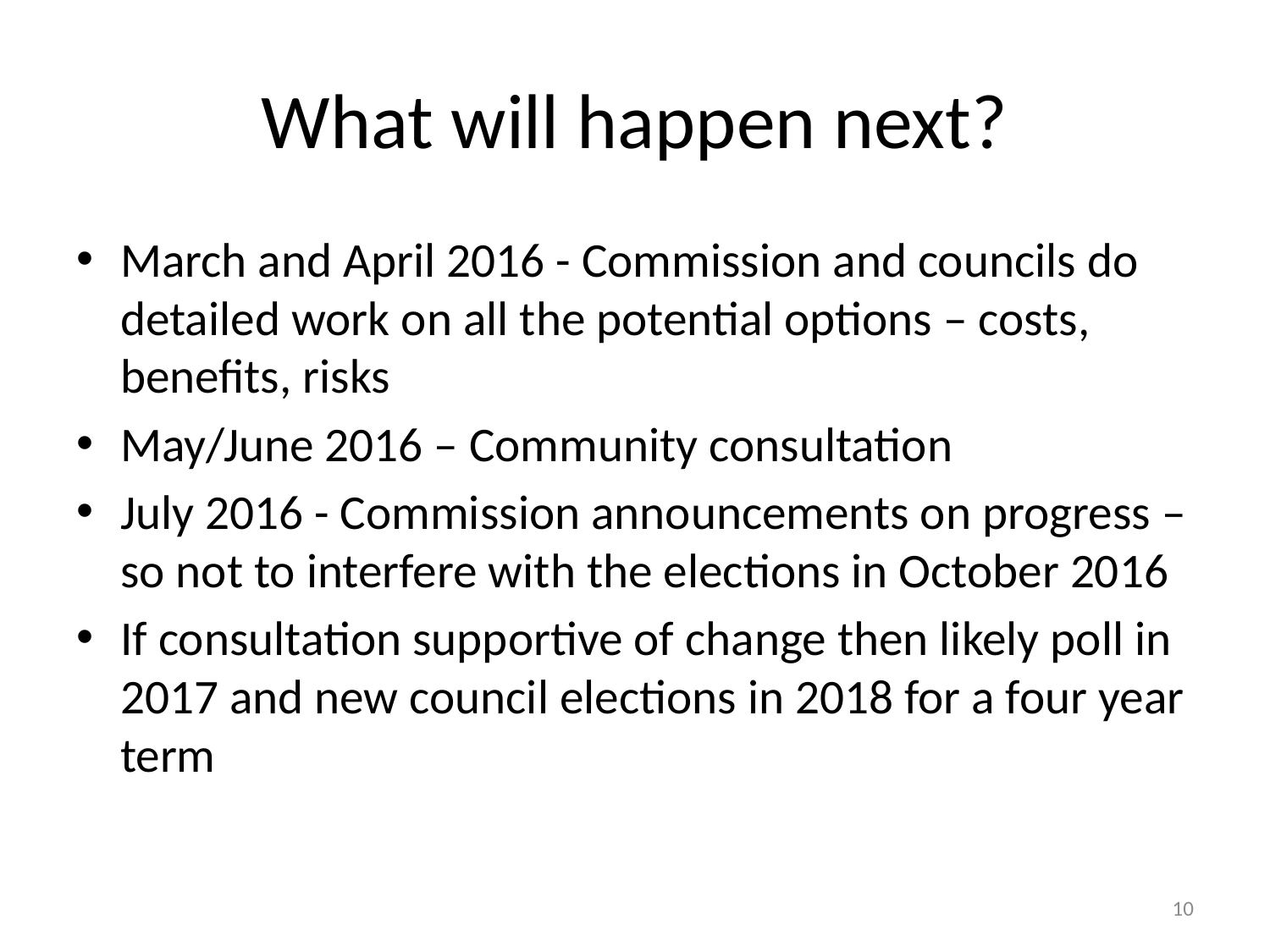

# What will happen next?
March and April 2016 - Commission and councils do detailed work on all the potential options – costs, benefits, risks
May/June 2016 – Community consultation
July 2016 - Commission announcements on progress – so not to interfere with the elections in October 2016
If consultation supportive of change then likely poll in 2017 and new council elections in 2018 for a four year term

10